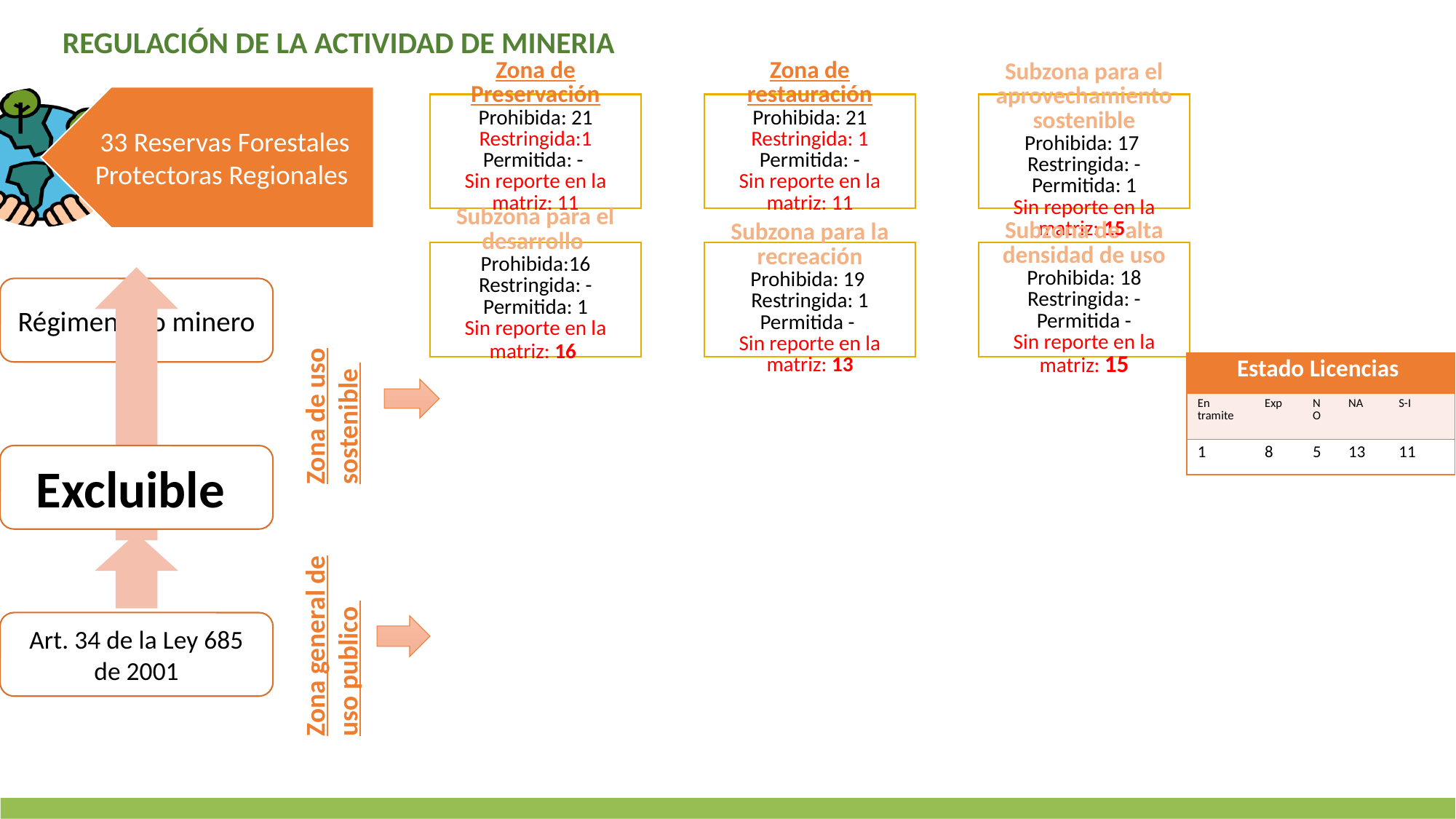

REGULACIÓN DE LA ACTIVIDAD DE MINERIA
33 Reservas Forestales Protectoras Regionales
Zona de Preservación
Prohibida: 21
Restringida:1
Permitida: -
Sin reporte en la matriz: 11
Zona de restauración
Prohibida: 21
Restringida: 1
Permitida: -
Sin reporte en la matriz: 11
Subzona para el aprovechamiento sostenible
Prohibida: 17
Restringida: -
Permitida: 1
Sin reporte en la matriz: 15
Subzona para el desarrollo
Prohibida:16
Restringida: -
Permitida: 1
Sin reporte en la matriz: 16
Subzona para la recreación
Prohibida: 19
Restringida: 1
Permitida -
Sin reporte en la matriz: 13
Prohibida: 18
Restringida: -
Permitida -
Sin reporte en la matriz: 15
Zona de uso sostenible
Régimen uso minero
Excluible
Art. 34 de la Ley 685 de 2001
| Estado Licencias |  |  |  |  |
| --- | --- | --- | --- | --- |
| En tramite | Exp | NO | NA | S-I |
| 1 | 8 | 5 | 13 | 11 |

Zona general de uso publico